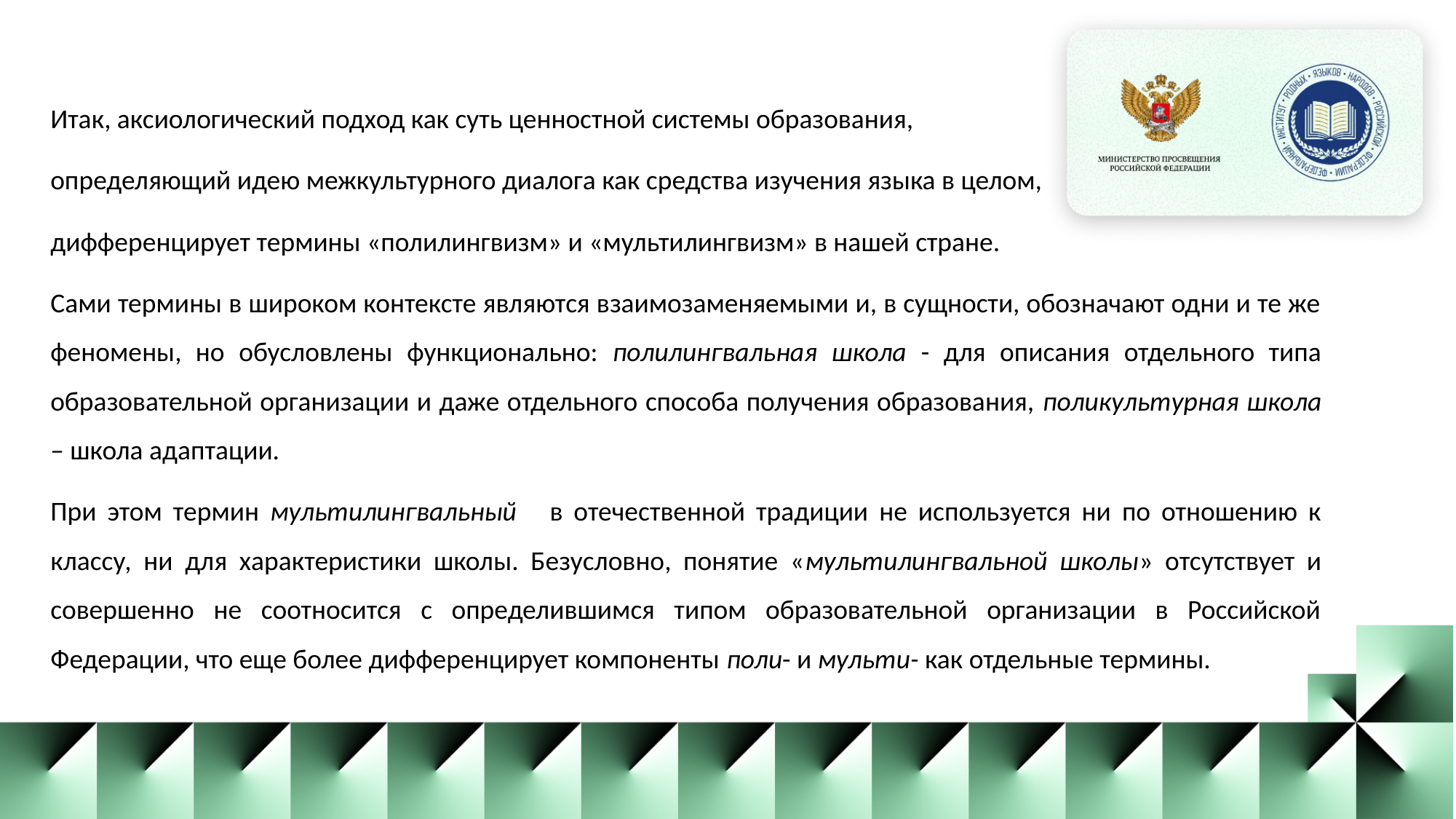

Итак, аксиологический подход как суть ценностной системы образования,
определяющий идею межкультурного диалога как средства изучения языка в целом,
дифференцирует термины «полилингвизм» и «мультилингвизм» в нашей стране.
Сами термины в широком контексте являются взаимозаменяемыми и, в сущности, обозначают одни и те же феномены, но обусловлены функционально: полилингвальная школа - для описания отдельного типа образовательной организации и даже отдельного способа получения образования, поликультурная школа – школа адаптации.
При этом термин мультилингвальный   в отечественной традиции не используется ни по отношению к классу, ни для характеристики школы. Безусловно, понятие «мультилингвальной школы» отсутствует и совершенно не соотносится с определившимся типом образовательной организации в Российской Федерации, что еще более дифференцирует компоненты поли- и мульти- как отдельные термины.